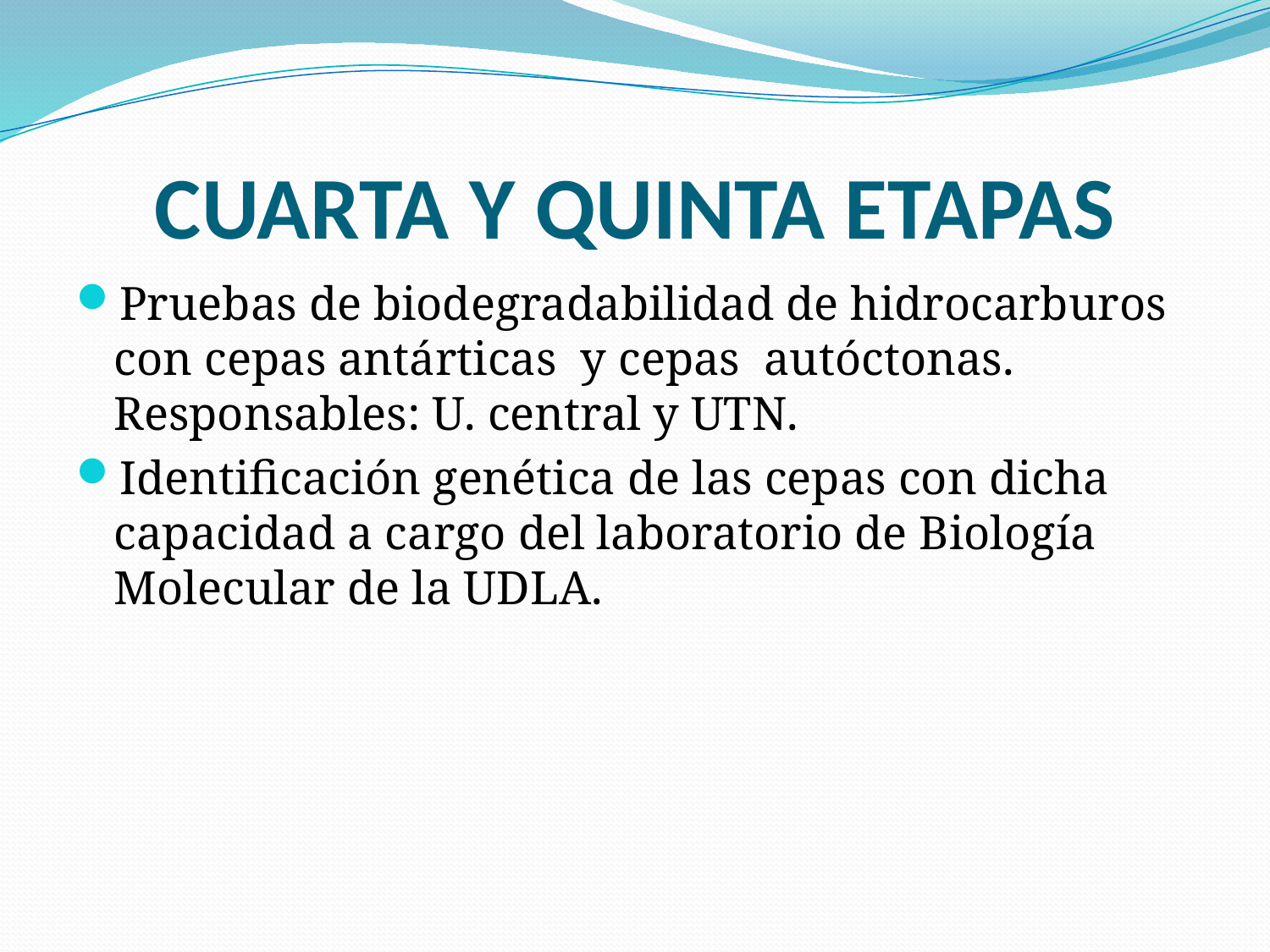

# CUARTA Y QUINTA ETAPAS
Pruebas de biodegradabilidad de hidrocarburos con cepas antárticas  y cepas  autóctonas. Responsables: U. central y UTN.
Identificación genética de las cepas con dicha capacidad a cargo del laboratorio de Biología Molecular de la UDLA.